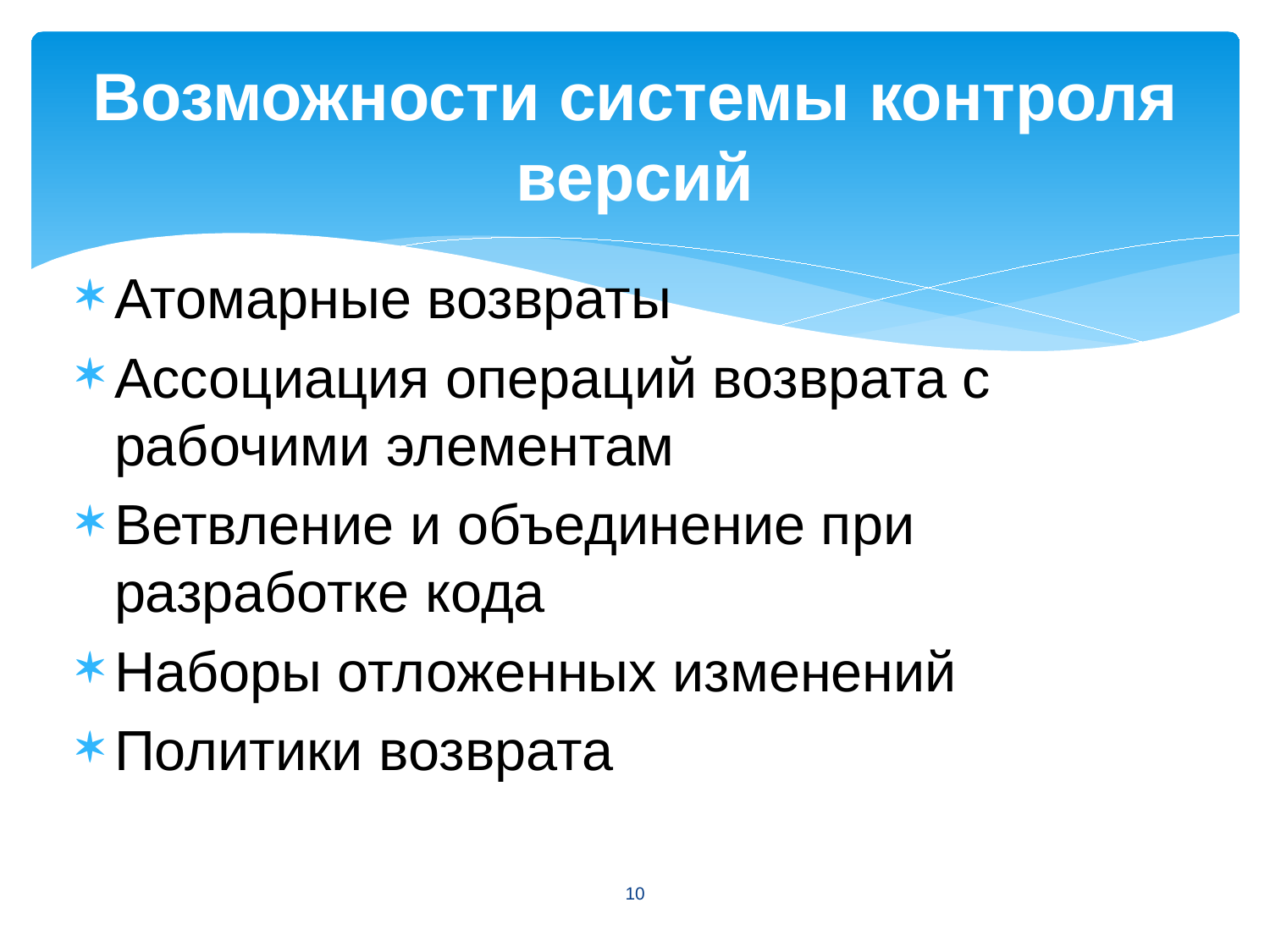

# Возможности системы контроля версий
Атомарные возвраты
Ассоциация операций возврата с рабочими элементам
Ветвление и объединение при разработке кода
Наборы отложенных изменений
Политики возврата
10